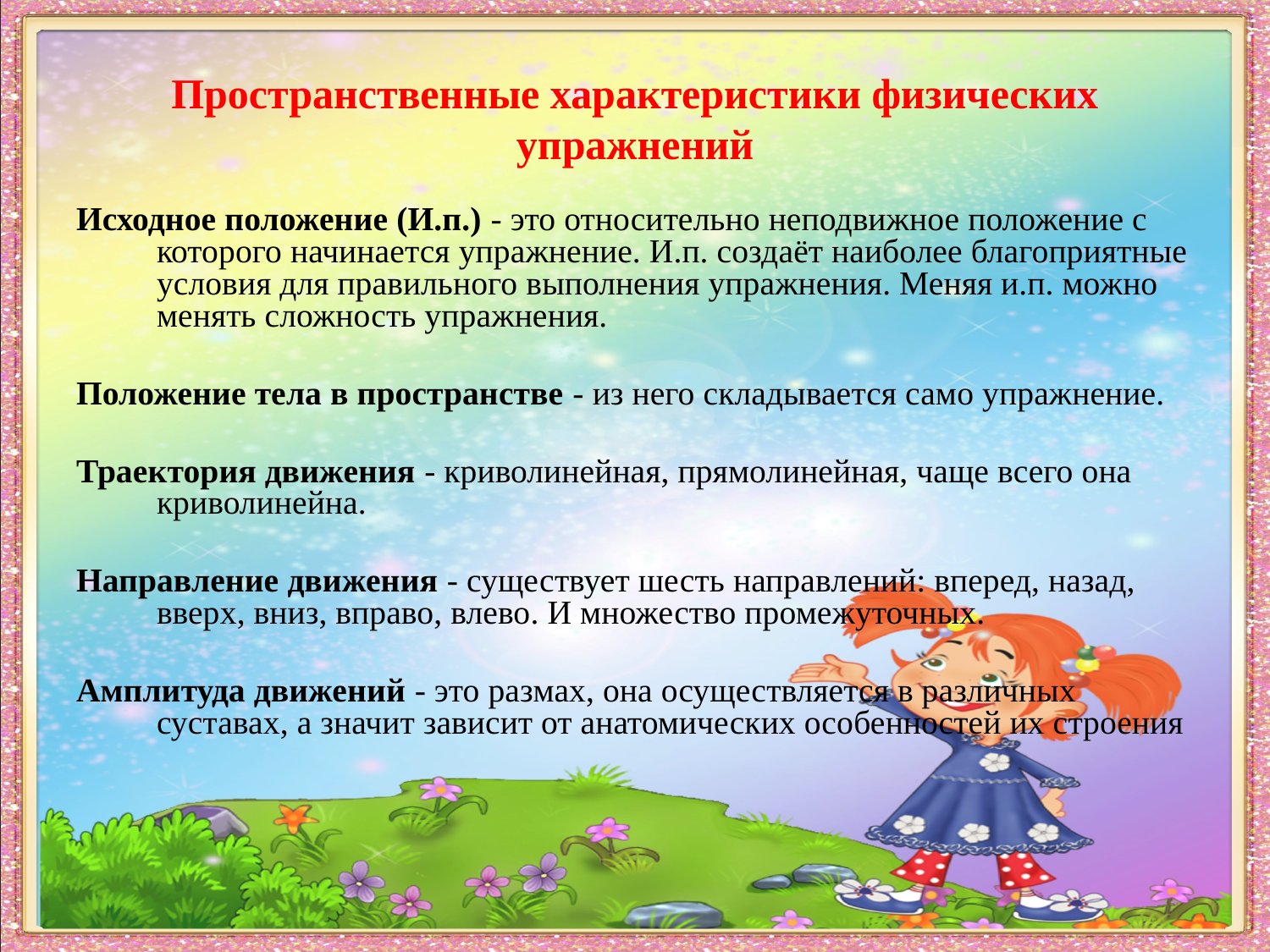

# Пространственные характеристики физических упражнений
Исходное положение (И.п.) - это относительно неподвижное положение с которого начинается упражнение. И.п. создаёт наиболее благоприятные условия для правильного выполнения упражнения. Меняя и.п. можно менять сложность упражнения.

Положение тела в пространстве - из него складывается само упражнение.

Траектория движения - криволинейная, прямолинейная, чаще всего она криволинейна.

Направление движения - существует шесть направлений: вперед, назад, вверх, вниз, вправо, влево. И множество промежуточных.

Амплитуда движений - это размах, она осуществляется в различных суставах, а значит зависит от анатомических особенностей их строения